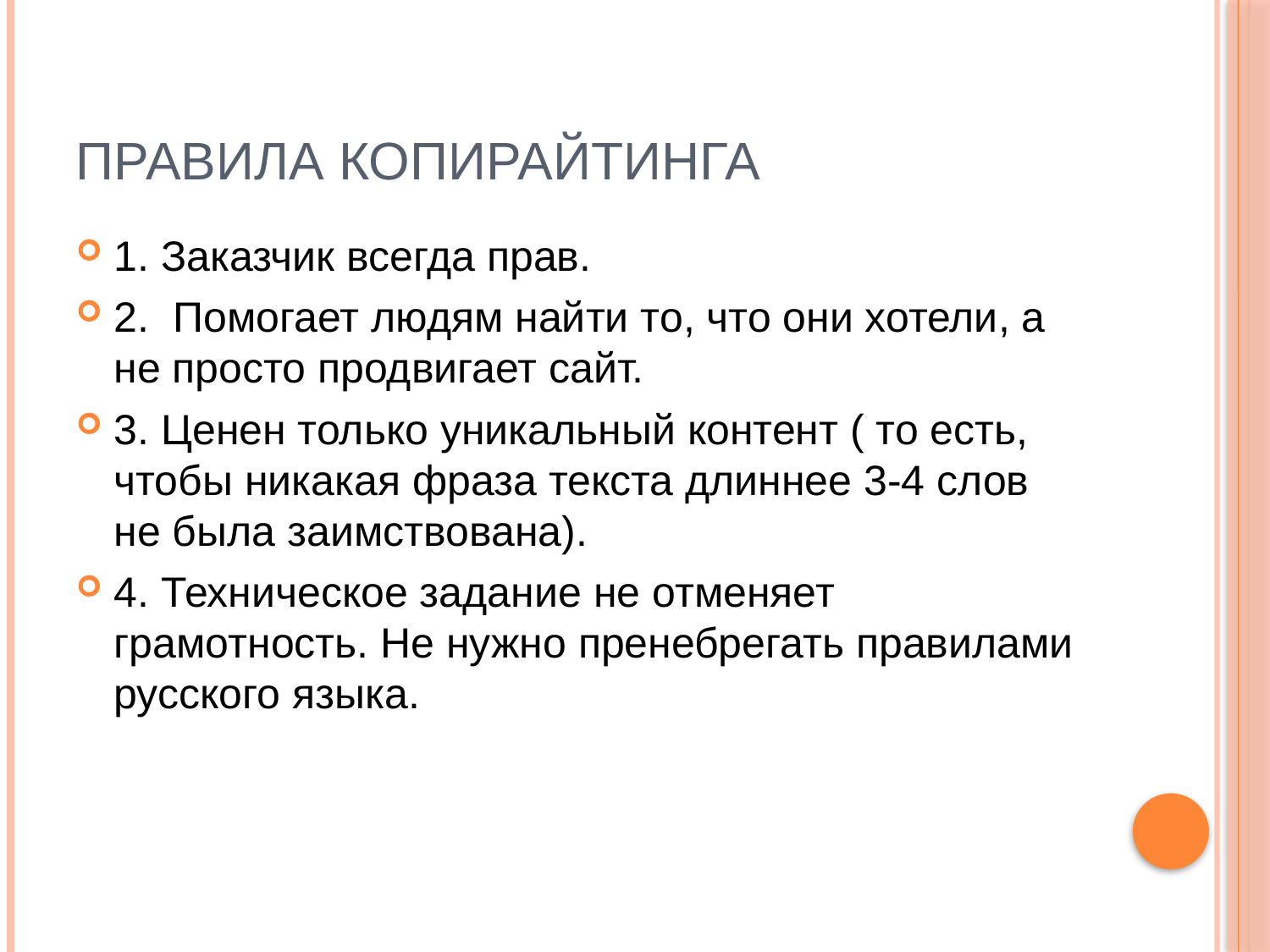

# Правила копирайтинга
1. Заказчик всегда прав.
2.  Помогает людям найти то, что они хотели, а не просто продвигает сайт.
3. Ценен только уникальный контент ( то есть, чтобы никакая фраза текста длиннее 3-4 слов не была заимствована).
4. Техническое задание не отменяет грамотность. Не нужно пренебрегать правилами русского языка.